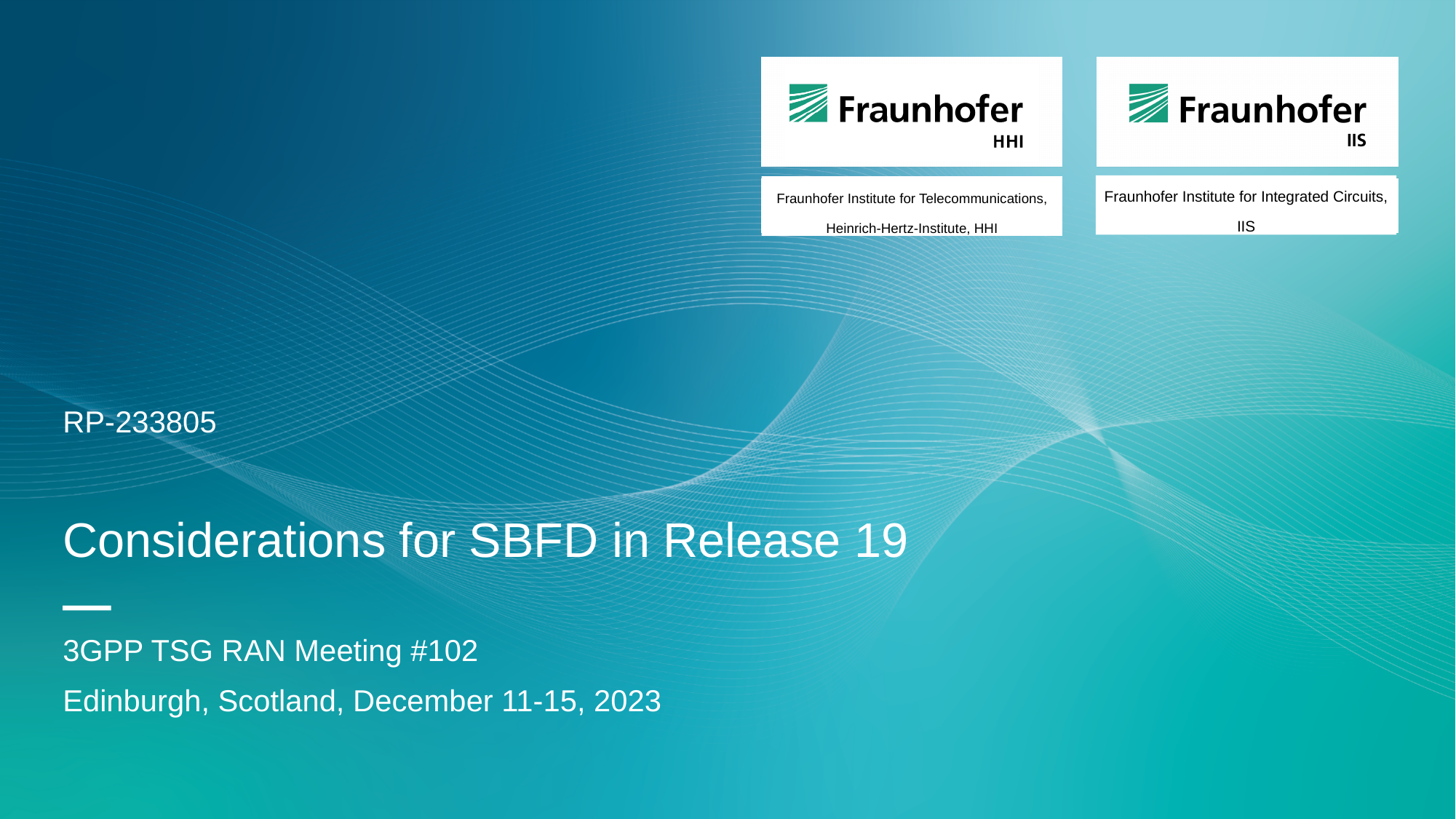

RP-233805

Considerations for SBFD in Release 19
—
3GPP TSG RAN Meeting #102
Edinburgh, Scotland, December 11-15, 2023